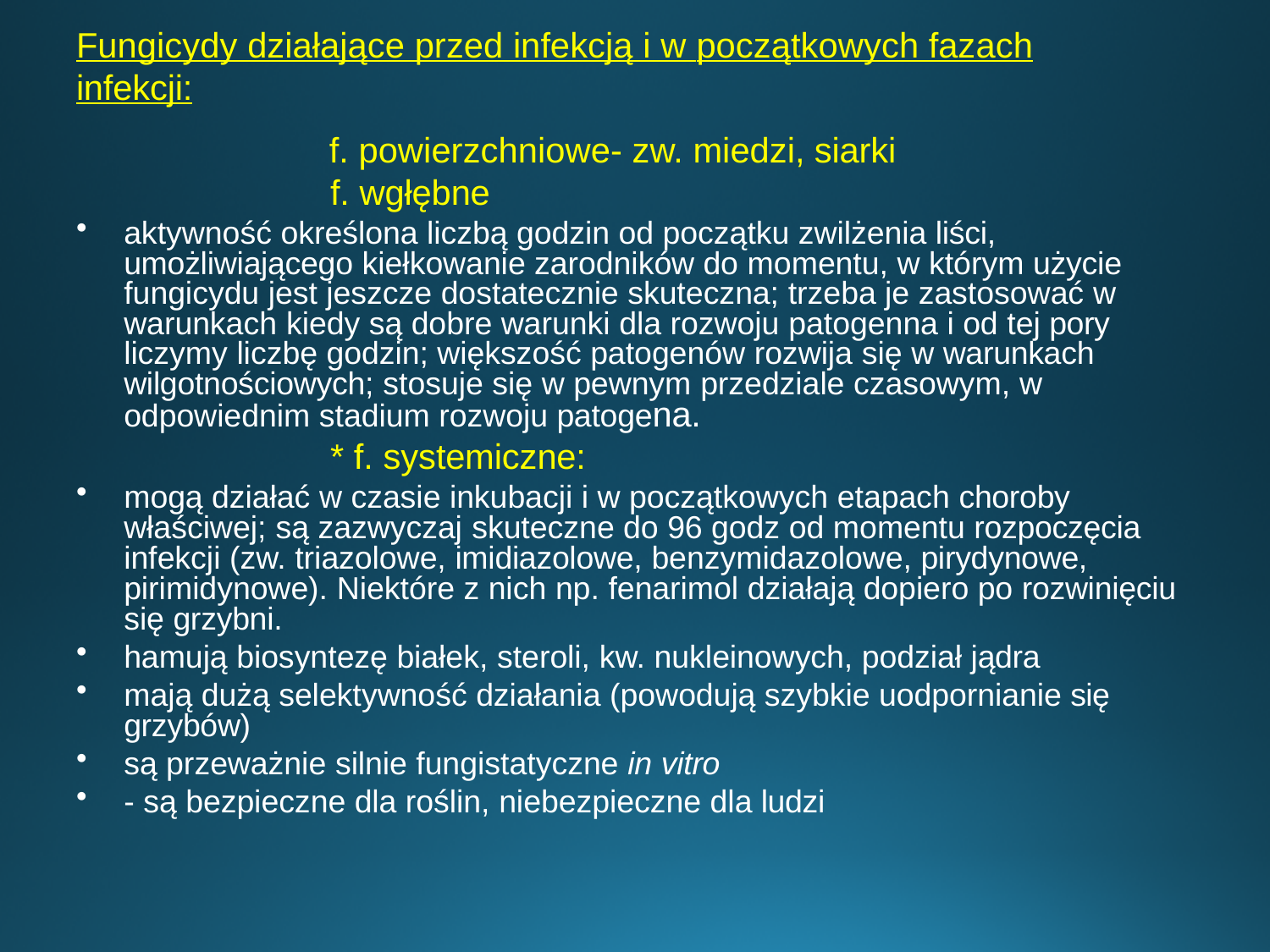

# Fungicydy działające przed infekcją i w początkowych fazach infekcji:
f. powierzchniowe- zw. miedzi, siarki
f. wgłębne
aktywność określona liczbą godzin od początku zwilżenia liści, umożliwiającego kiełkowanie zarodników do momentu, w którym użycie fungicydu jest jeszcze dostatecznie skuteczna; trzeba je zastosować w warunkach kiedy są dobre warunki dla rozwoju patogenna i od tej pory liczymy liczbę godzin; większość patogenów rozwija się w warunkach wilgotnościowych; stosuje się w pewnym przedziale czasowym, w odpowiednim stadium rozwoju patogena.
* f. systemiczne:
mogą działać w czasie inkubacji i w początkowych etapach choroby właściwej; są zazwyczaj skuteczne do 96 godz od momentu rozpoczęcia infekcji (zw. triazolowe, imidiazolowe, benzymidazolowe, pirydynowe, pirimidynowe). Niektóre z nich np. fenarimol działają dopiero po rozwinięciu się grzybni.
hamują biosyntezę białek, steroli, kw. nukleinowych, podział jądra
mają dużą selektywność działania (powodują szybkie uodpornianie się grzybów)
są przeważnie silnie fungistatyczne in vitro
- są bezpieczne dla roślin, niebezpieczne dla ludzi